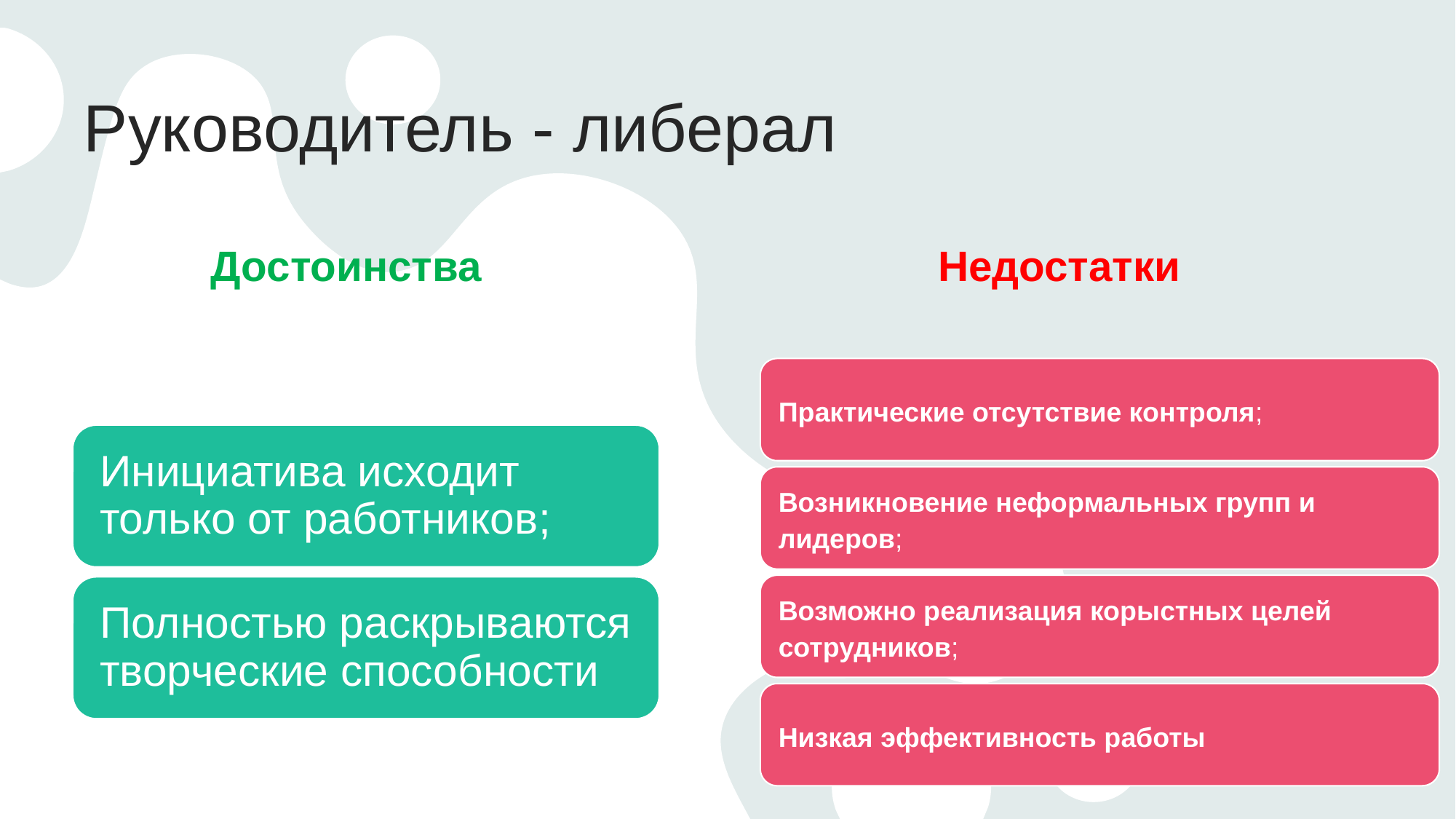

# Руководитель - либерал
Достоинства
Недостатки
Практические отсутствие контроля;
Возникновение неформальных групп и лидеров;
Возможно реализация корыстных целей сотрудников;
Низкая эффективность работы
Инициатива исходит только от работников;
Полностью раскрываются творческие способности